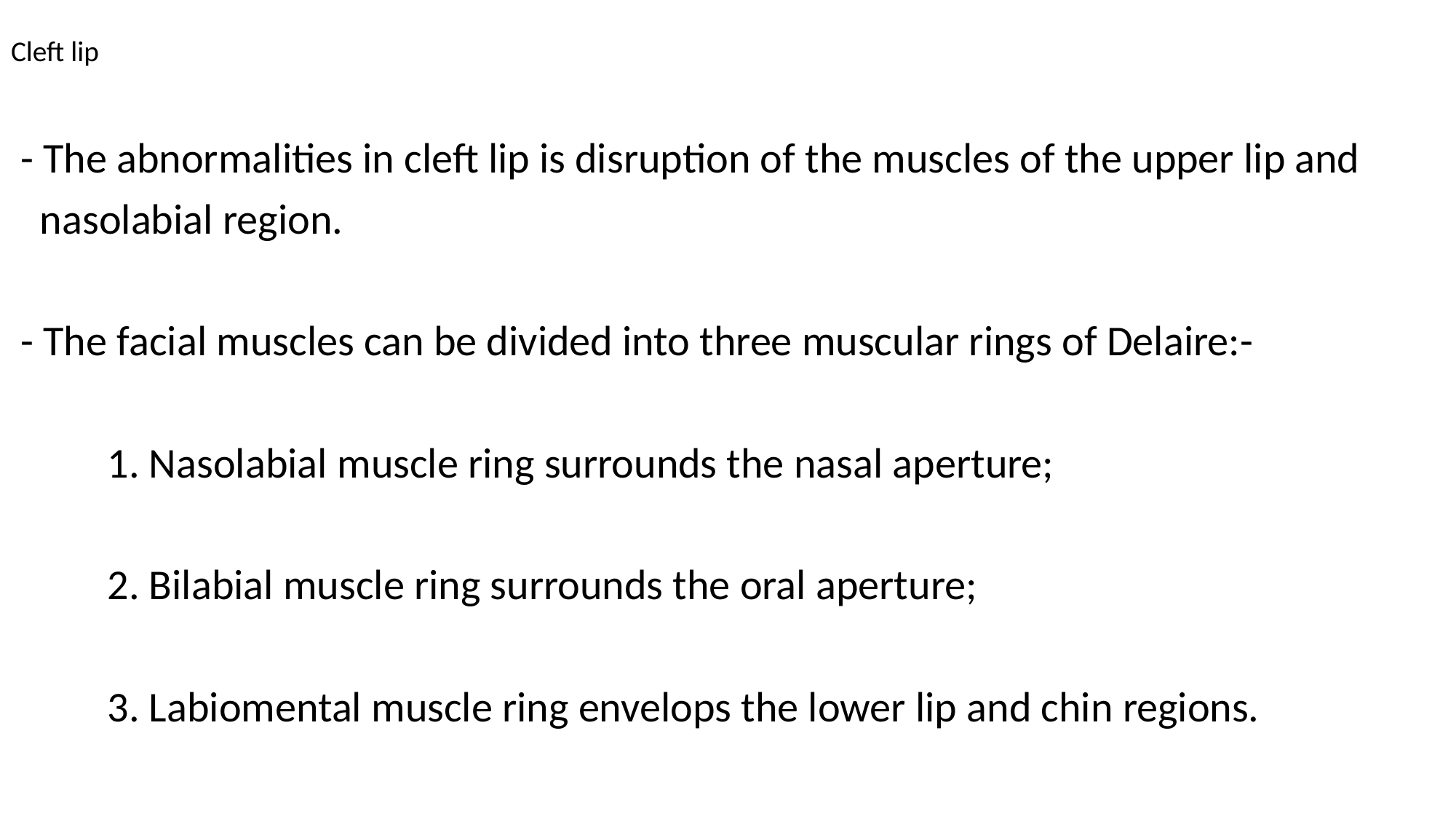

# Cleft lip
 - The abnormalities in cleft lip is disruption of the muscles of the upper lip and
   nasolabial region.

 - The facial muscles can be divided into three muscular rings of Delaire:-

          1. Nasolabial muscle ring surrounds the nasal aperture;

          2. Bilabial muscle ring surrounds the oral aperture;

          3. Labiomental muscle ring envelops the lower lip and chin regions.